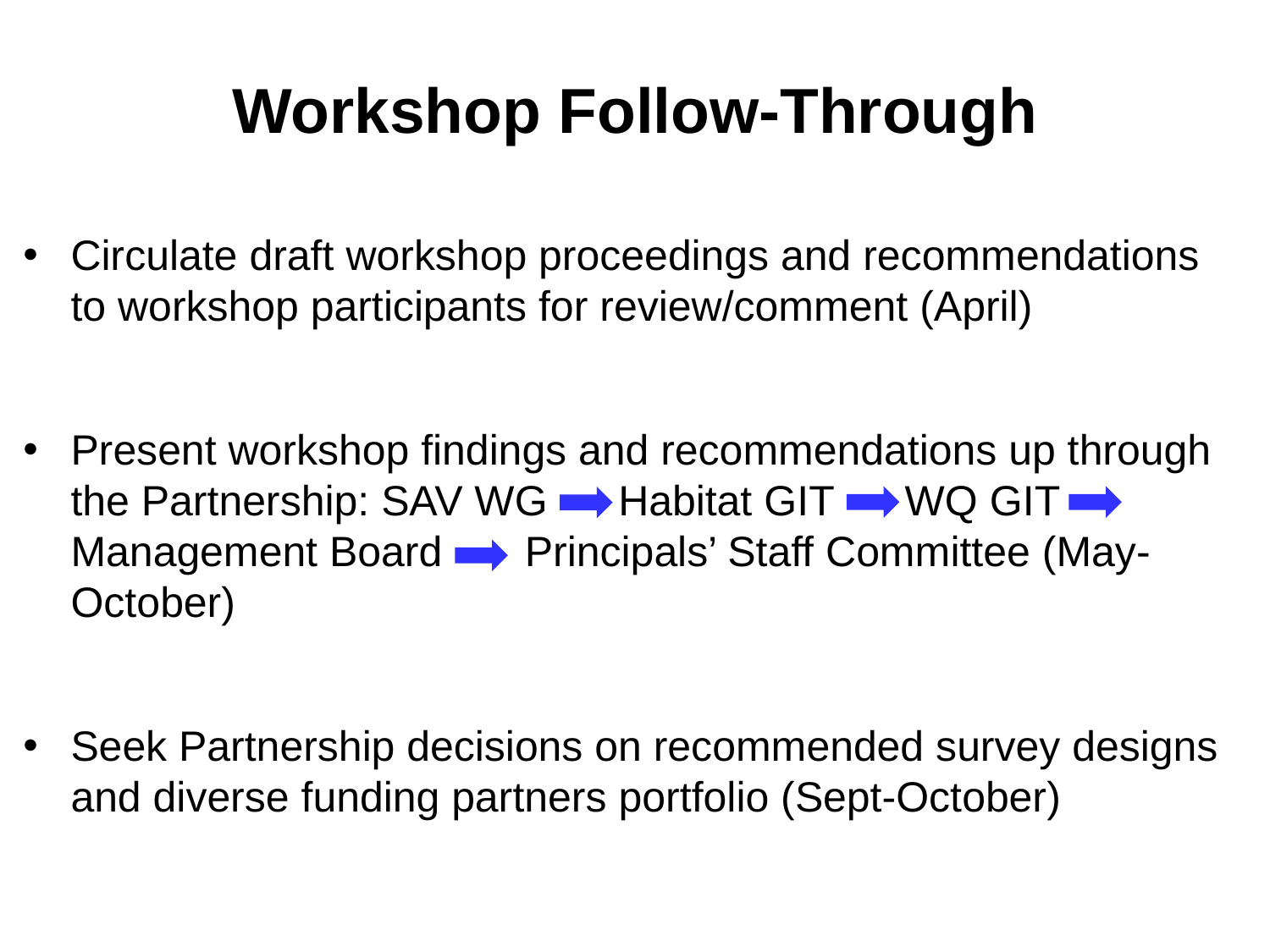

Workshop Follow-Through
Circulate draft workshop proceedings and recommendations to workshop participants for review/comment (April)

Present workshop findings and recommendations up through the Partnership: SAV WG      Habitat GIT      WQ GIT     Management Board       Principals’ Staff Committee (May-October)

Seek Partnership decisions on recommended survey designs and diverse funding partners portfolio (Sept-October)